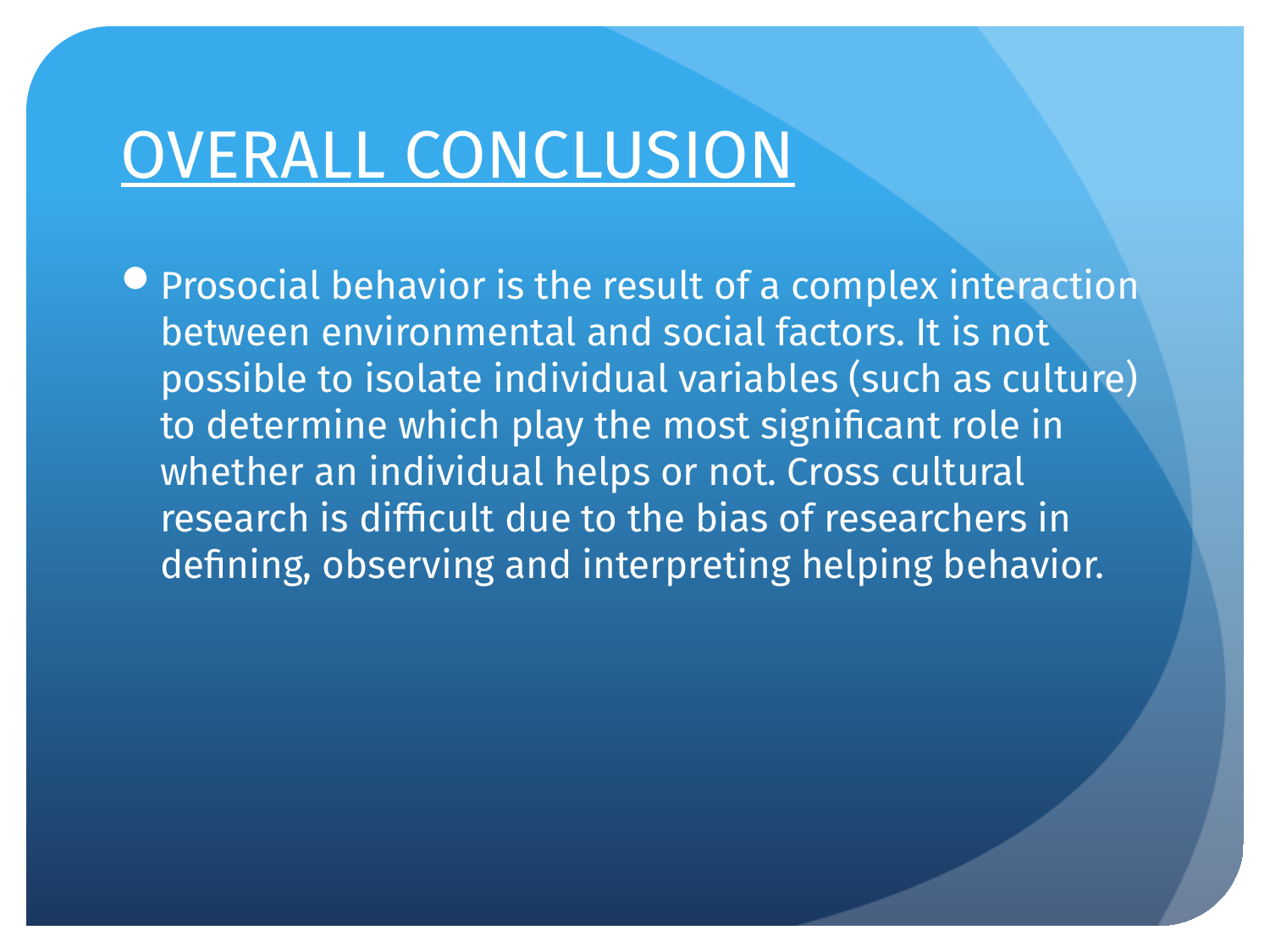

# OVERALL CONCLUSION
Prosocial behavior is the result of a complex interaction between environmental and social factors. It is not possible to isolate individual variables (such as culture) to determine which play the most significant role in whether an individual helps or not. Cross cultural research is difficult due to the bias of researchers in defining, observing and interpreting helping behavior.